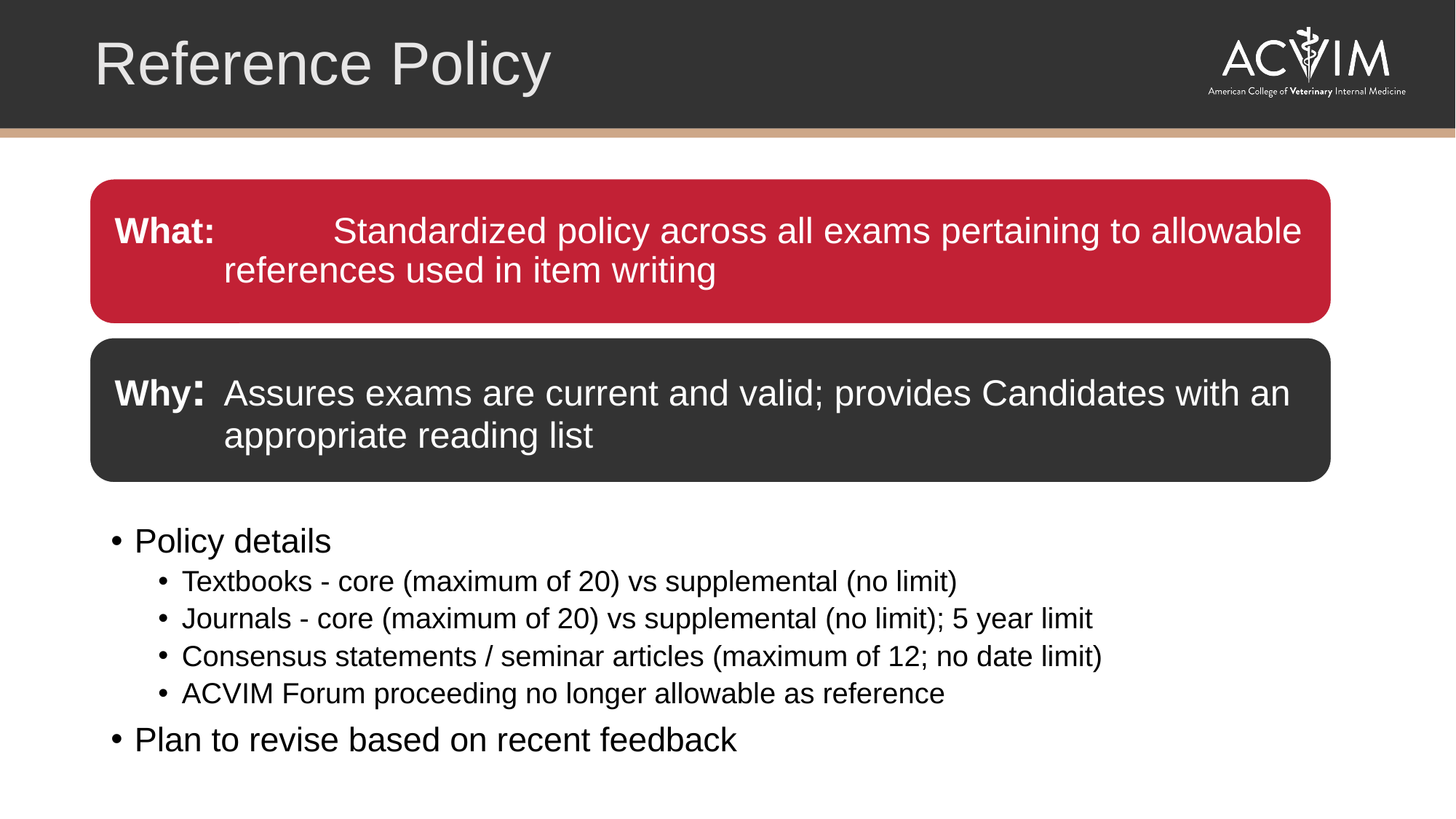

Reference Policy
What: 	Standardized policy across all exams pertaining to allowable 	references used in item writing
Why:	Assures exams are current and valid; provides Candidates with an 	appropriate reading list
Policy details
Textbooks - core (maximum of 20) vs supplemental (no limit)
Journals - core (maximum of 20) vs supplemental (no limit); 5 year limit
Consensus statements / seminar articles (maximum of 12; no date limit)
ACVIM Forum proceeding no longer allowable as reference
Plan to revise based on recent feedback